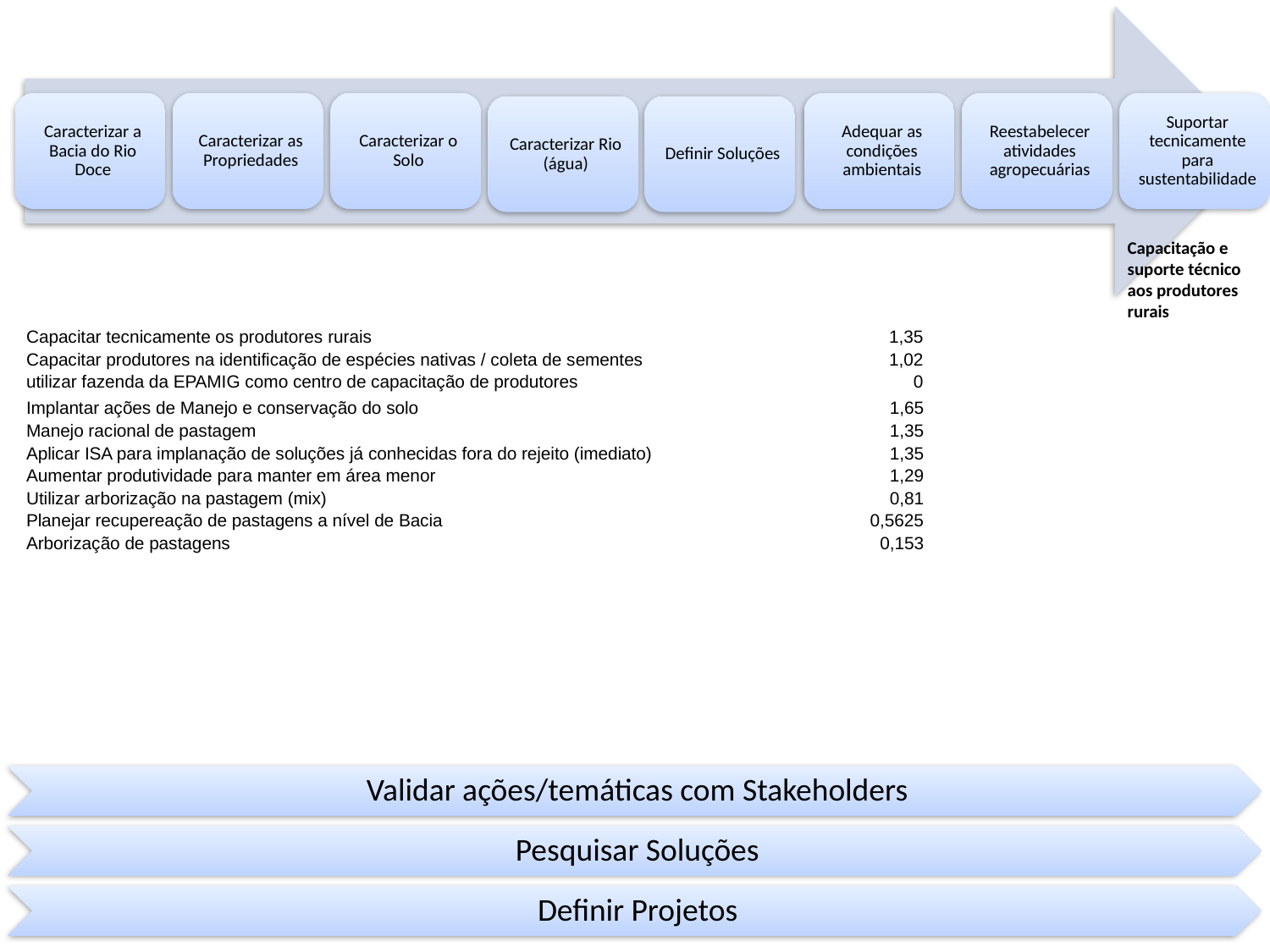

Caracterizar a Bacia do Rio Doce
Caracterizar as Propriedades
Caracterizar o Solo
Definir Soluções
Caracterizar Rio (água)
Adequar as condições ambientais
Reestabelecer atividades agropecuárias
Suportar tecnicamente para sustentabilidade
Capacitação e suporte técnico aos produtores rurais
| Capacitar tecnicamente os produtores rurais | 1,35 |
| --- | --- |
| Capacitar produtores na identificação de espécies nativas / coleta de sementes | 1,02 |
| utilizar fazenda da EPAMIG como centro de capacitação de produtores | 0 |
| Implantar ações de Manejo e conservação do solo | 1,65 |
| --- | --- |
| Manejo racional de pastagem | 1,35 |
| Aplicar ISA para implanação de soluções já conhecidas fora do rejeito (imediato) | 1,35 |
| Aumentar produtividade para manter em área menor | 1,29 |
| Utilizar arborização na pastagem (mix) | 0,81 |
| Planejar recupereação de pastagens a nível de Bacia | 0,5625 |
| Arborização de pastagens | 0,153 |
Validar ações/temáticas com Stakeholders
Pesquisar Soluções
Definir Projetos